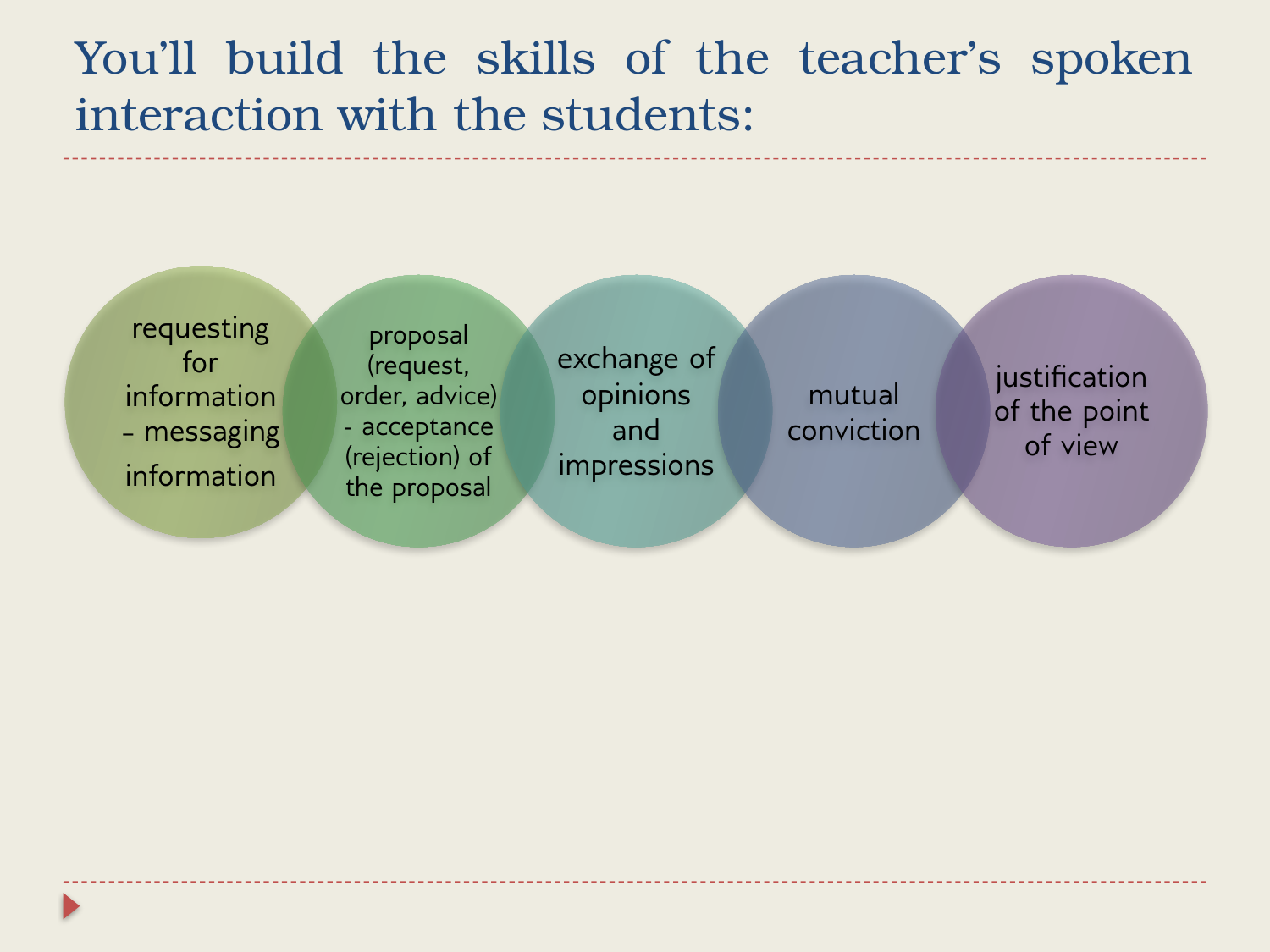

# You’ll build the skills of the teacher’s spoken interaction with the students:
requesting for information – messaging
information
proposal (request, order, advice) - acceptance (rejection) of the proposal
exchange of opinions and impressions
mutual conviction
justification of the point of view